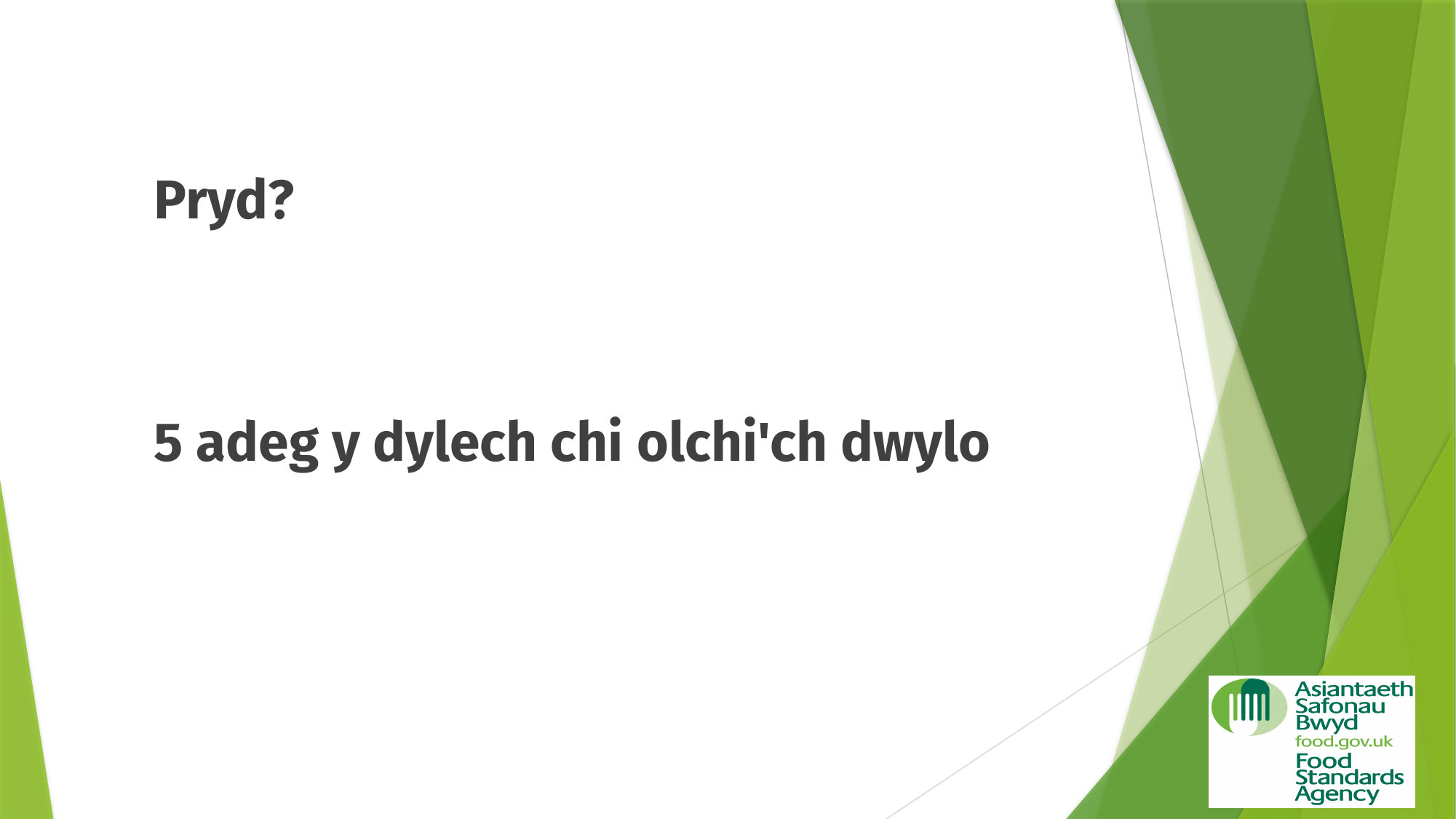

#
Pryd?

5 adeg y dylech chi olchi'ch dwylo